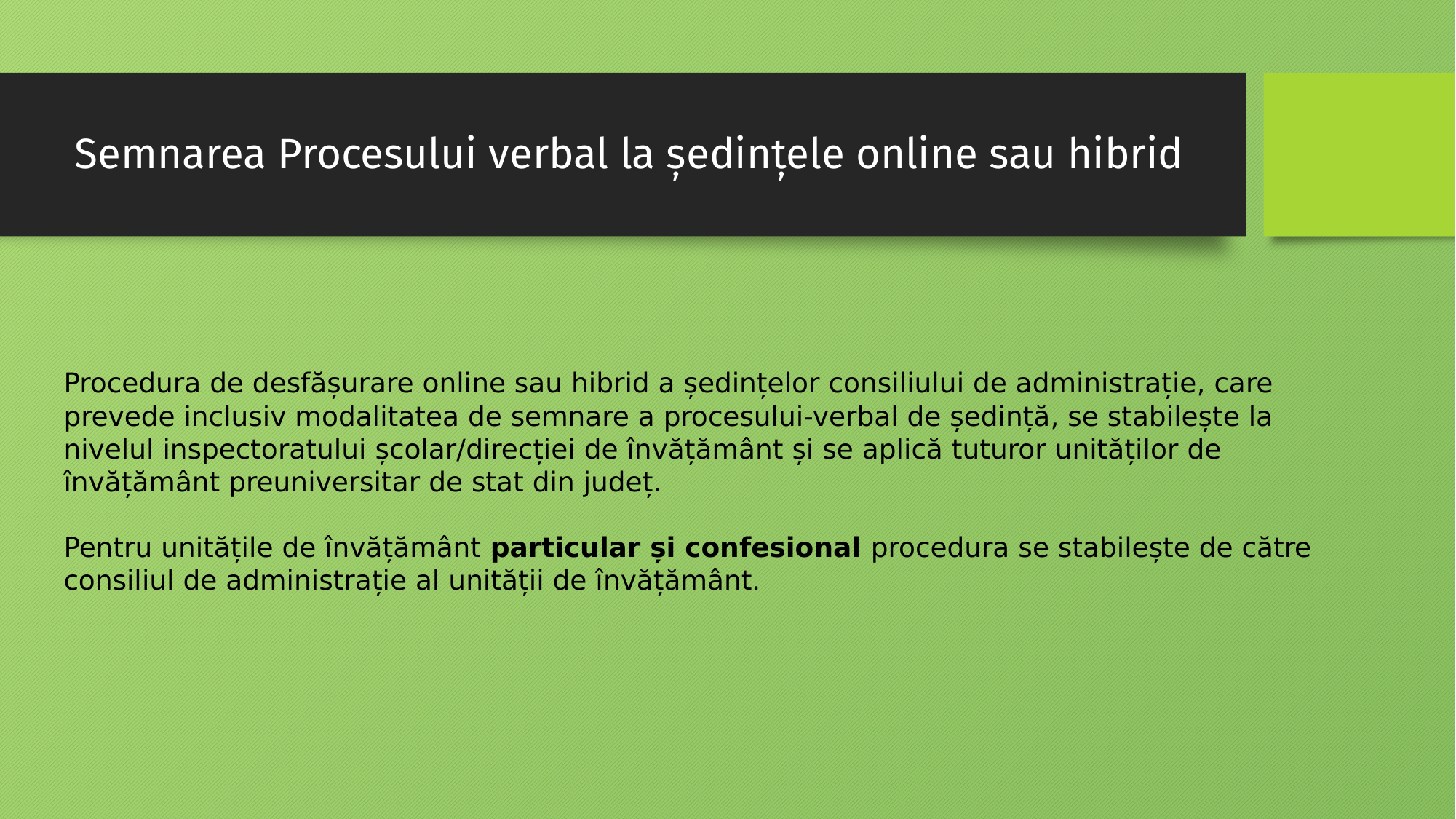

# Semnarea Procesului verbal la ședințele online sau hibrid
Procedura de desfășurare online sau hibrid a ședințelor consiliului de administrație, care prevede inclusiv modalitatea de semnare a procesului-verbal de ședință, se stabilește la nivelul inspectoratului școlar/direcției de învățământ și se aplică tuturor unităților de învățământ preuniversitar de stat din județ.

Pentru unitățile de învățământ particular și confesional procedura se stabilește de către consiliul de administrație al unității de învățământ.